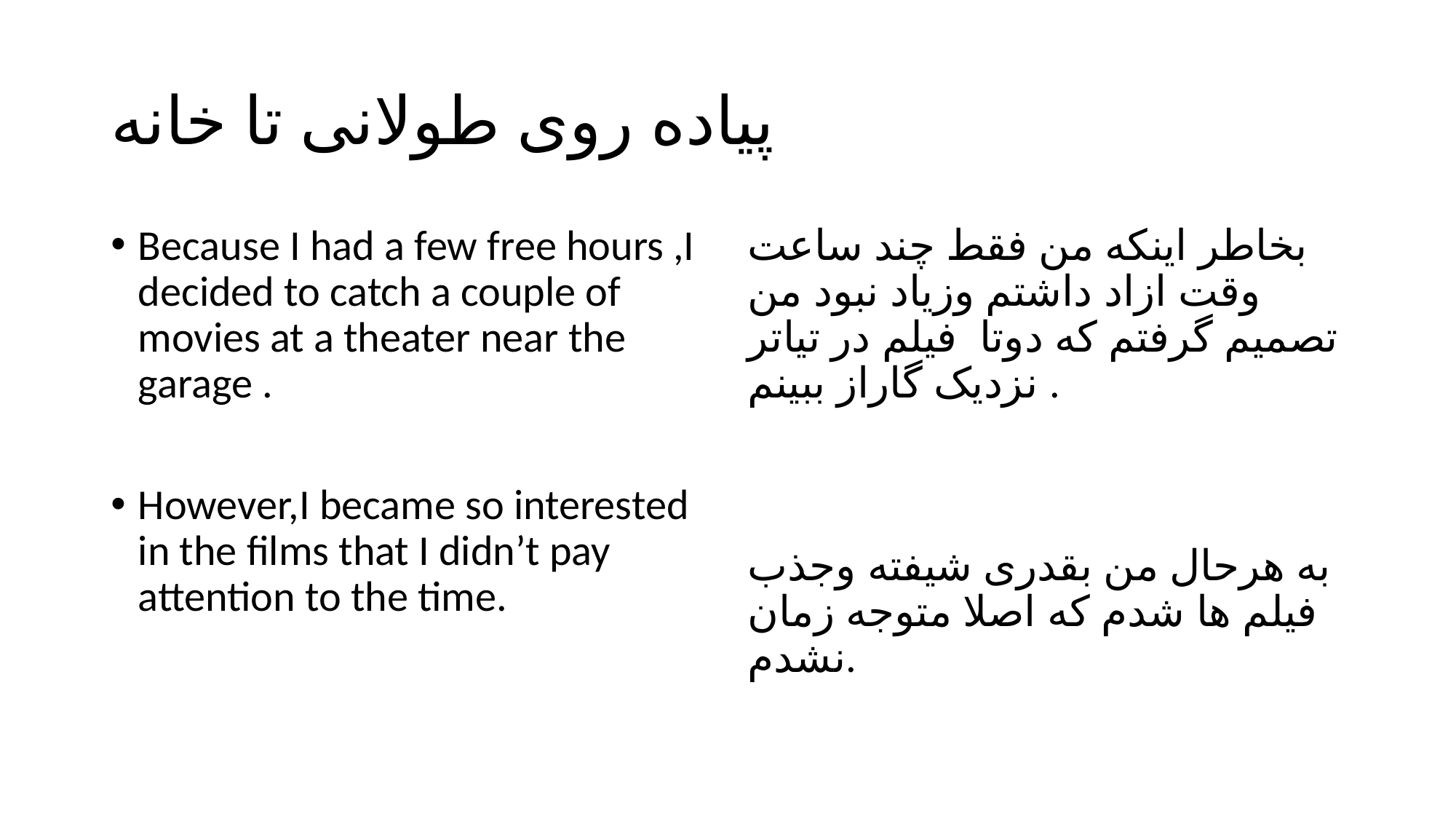

# پیاده روی طولانی تا خانه
Because I had a few free hours ,I decided to catch a couple of movies at a theater near the garage .

However,I became so interested in the films that I didn’t pay attention to the time.
بخاطر اینکه من فقط چند ساعت وقت ازاد داشتم وزیاد نبود من تصمیم گرفتم که دوتا  فیلم در تیاتر نزدیک گاراز ببینم .

به هرحال من بقدری شیفته وجذب فیلم ها شدم که اصلا متوجه زمان نشدم.